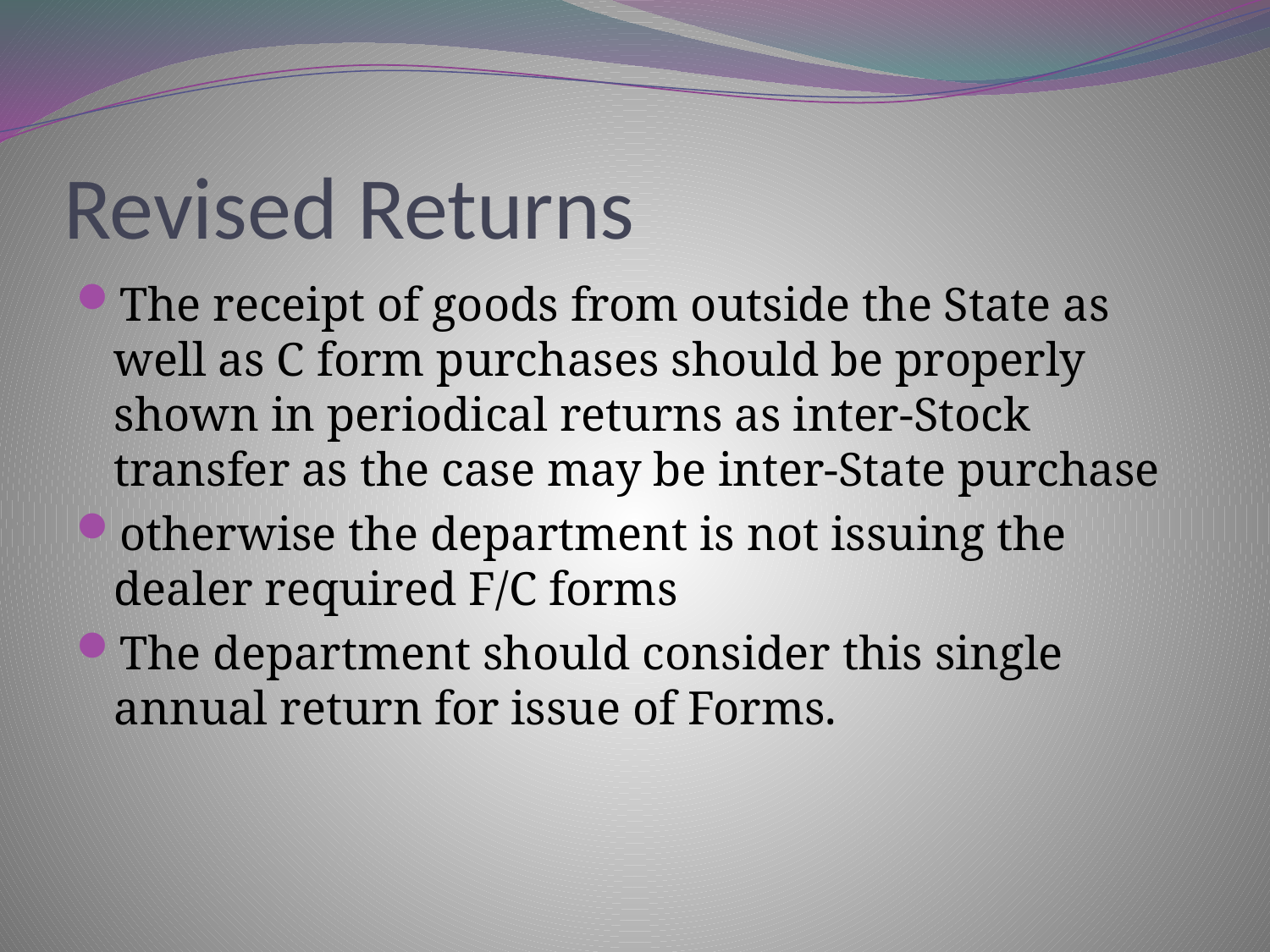

# Revised Returns
The receipt of goods from outside the State as well as C form purchases should be properly shown in periodical returns as inter-Stock transfer as the case may be inter-State purchase
otherwise the department is not issuing the dealer required F/C forms
The department should consider this single annual return for issue of Forms.